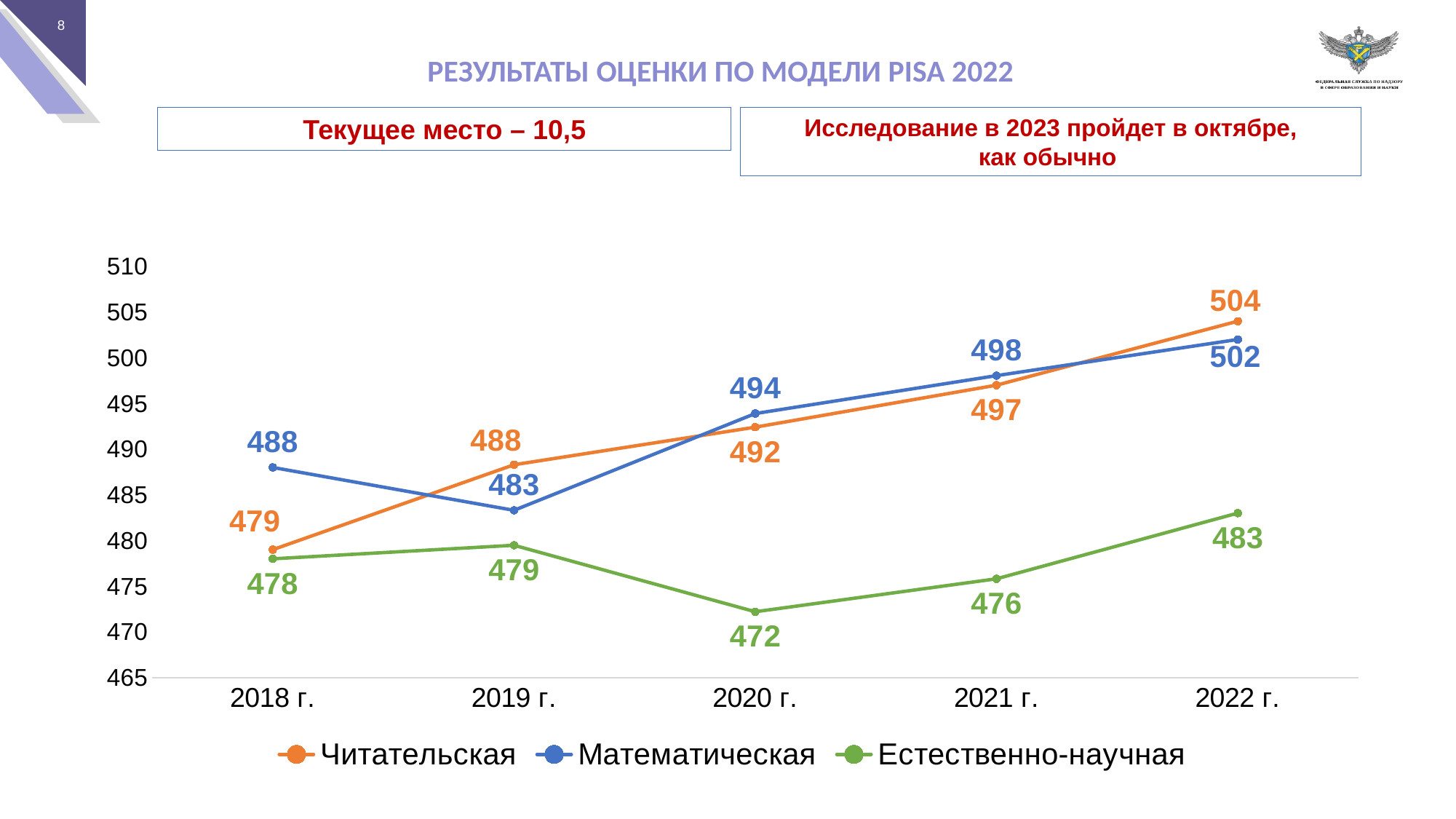

Результаты оценки по модели pisa 2022
Текущее место – 10,5
Исследование в 2023 пройдет в октябре,
как обычно

### Chart

| Category | Читательская | Математическая | Естественно-научная |
|---|---|---|---|
| 2018 г. | 479.0 | 488.0 | 478.0 |
| 2019 г. | 488.296000998582 | 483.305675423521 | 479.482561829707 |
| 2020 г. | 492.405662361515 | 493.8952407291 | 472.207689888664 |
| 2021 г. | 497.003060639847 | 498.045143340581 | 475.81332757026 |
| 2022 г. | 504.0 | 502.0 | 483.0 |